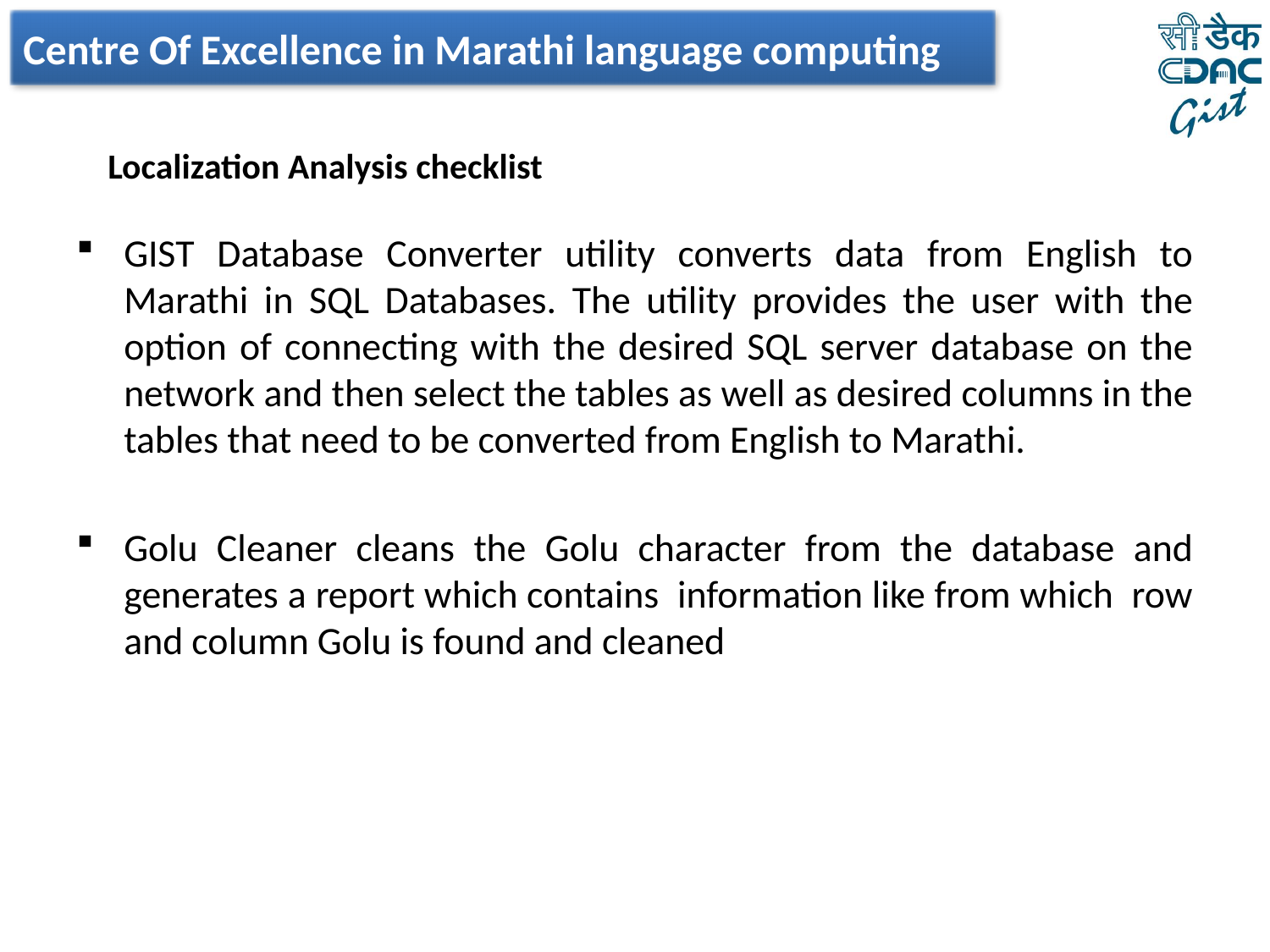

Centre Of Excellence in Marathi language computing
Localization Analysis checklist
GIST Database Converter utility converts data from English to Marathi in SQL Databases. The utility provides the user with the option of connecting with the desired SQL server database on the network and then select the tables as well as desired columns in the tables that need to be converted from English to Marathi.

Golu Cleaner cleans the Golu character from the database and generates a report which contains  information like from which  row and column Golu is found and cleaned